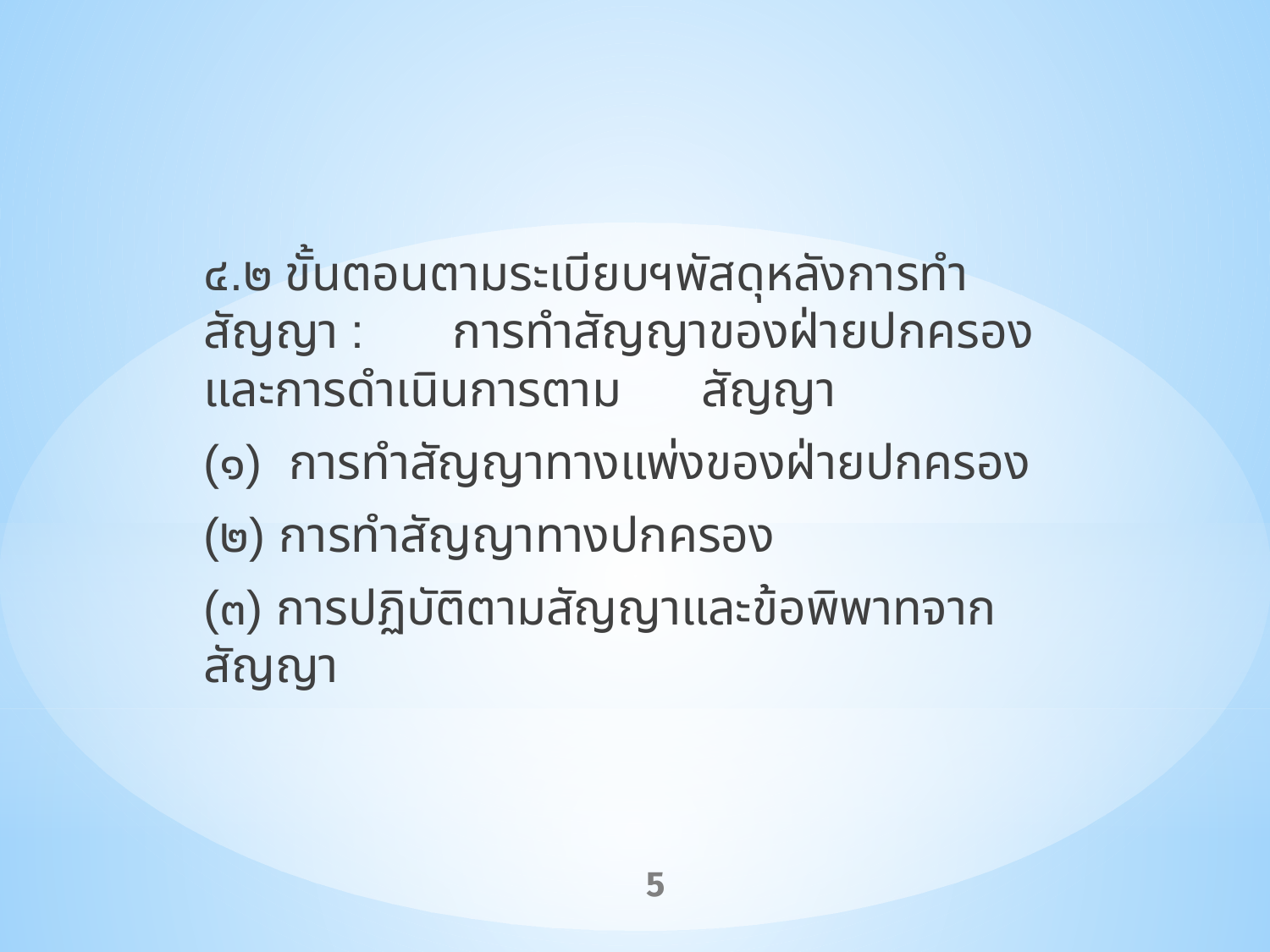

๔.๒ ขั้นตอนตามระเบียบฯพัสดุหลังการทำสัญญา : 	การทำสัญญาของฝ่ายปกครองและการดำเนินการตาม	สัญญา
		(๑)  การทำสัญญาทางแพ่งของฝ่ายปกครอง
		(๒) การทำสัญญาทางปกครอง
		(๓) การปฏิบัติตามสัญญาและข้อพิพาทจาก		สัญญา

5